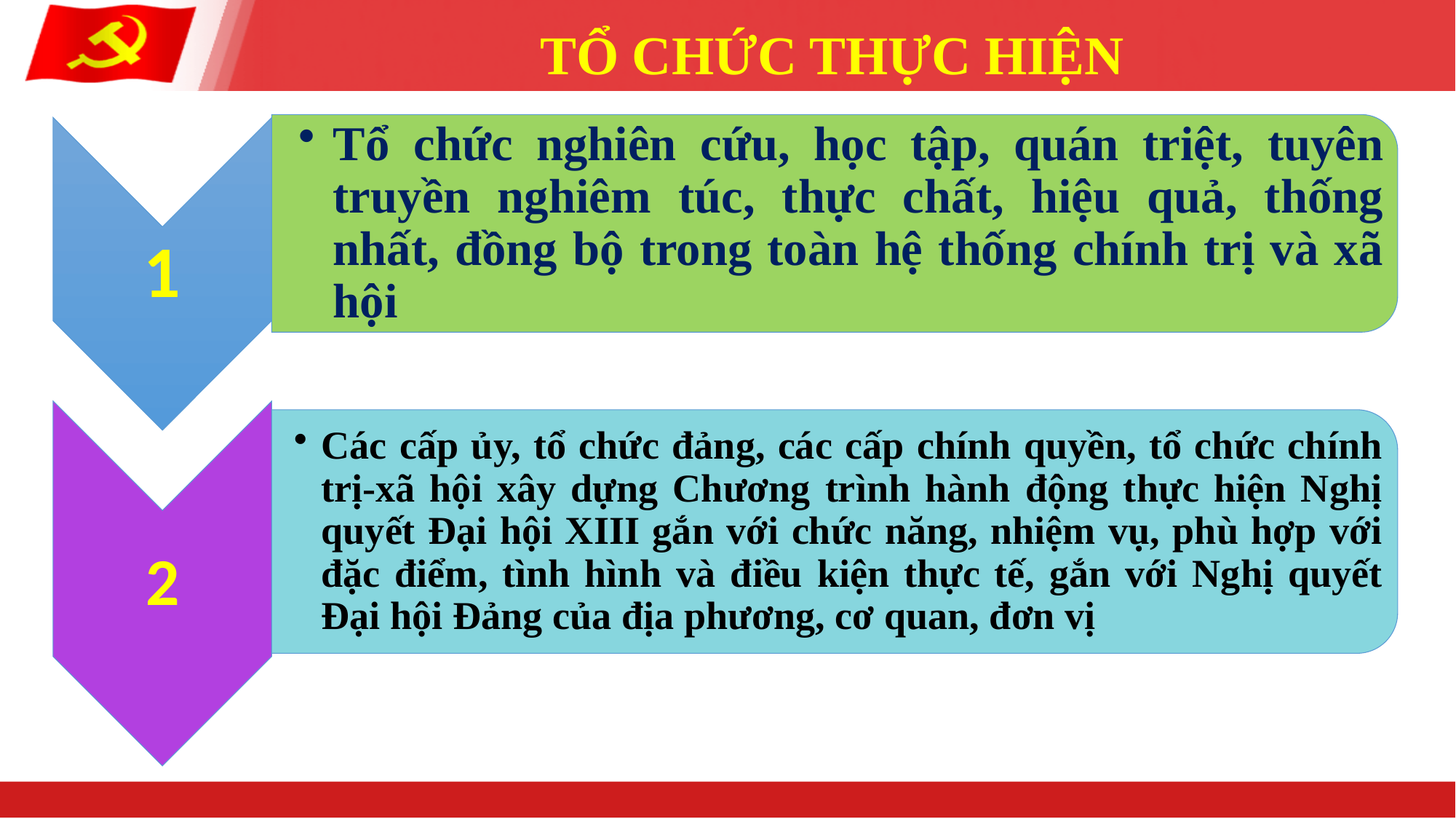

TỔ CHỨC THỰC HIỆN
1
Tổ chức nghiên cứu, học tập, quán triệt, tuyên truyền nghiêm túc, thực chất, hiệu quả, thống nhất, đồng bộ trong toàn hệ thống chính trị và xã hội
2
Các cấp ủy, tổ chức đảng, các cấp chính quyền, tổ chức chính trị-xã hội xây dựng Chương trình hành động thực hiện Nghị quyết Đại hội XIII gắn với chức năng, nhiệm vụ, phù hợp với đặc điểm, tình hình và điều kiện thực tế, gắn với Nghị quyết Đại hội Đảng của địa phương, cơ quan, đơn vị